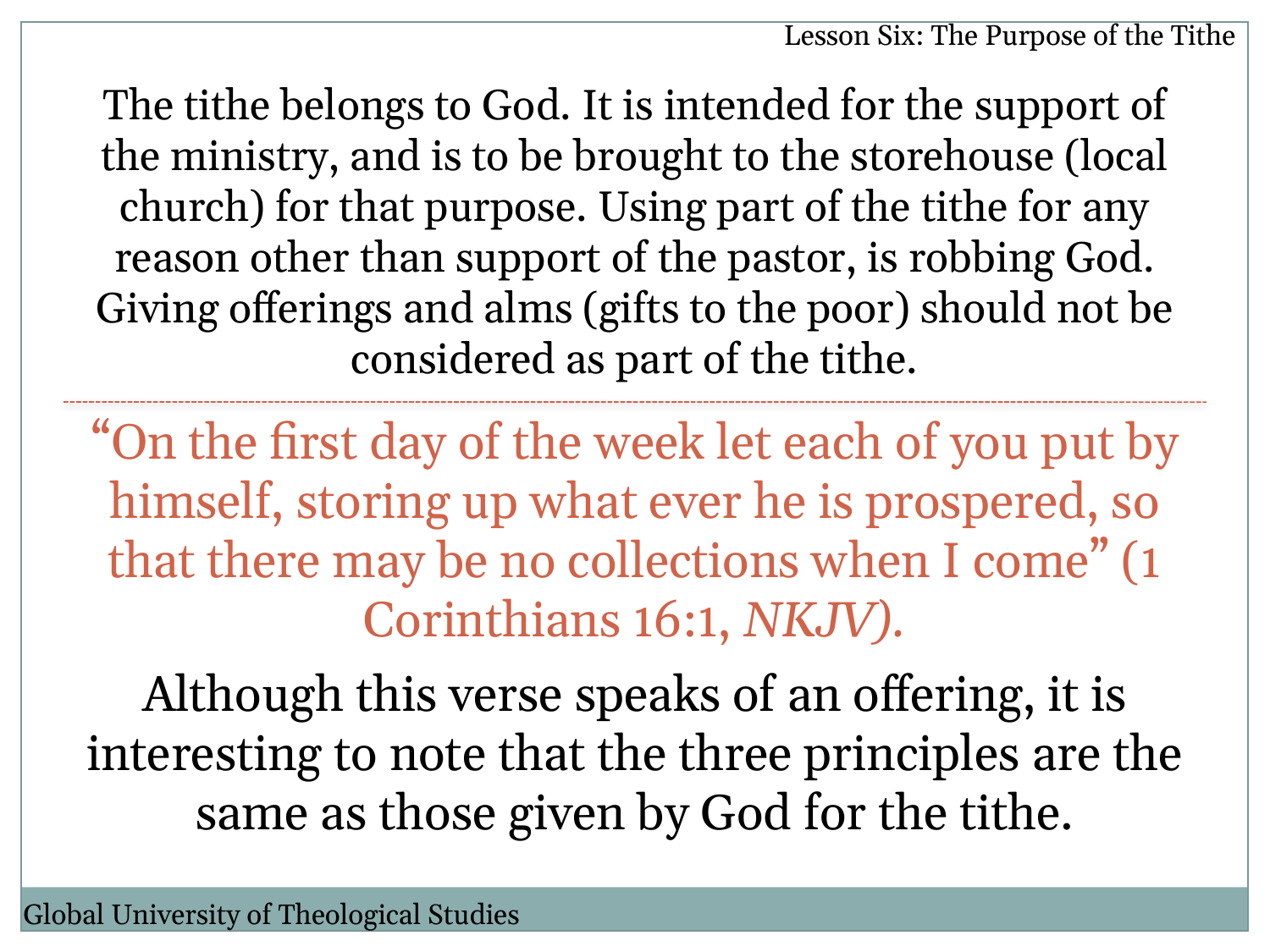

Lesson Six: The Purpose of the Tithe
The tithe belongs to God. It is intended for the support of the ministry, and is to be brought to the storehouse (local church) for that purpose. Using part of the tithe for any reason other than support of the pastor, is robbing God. Giving offerings and alms (gifts to the poor) should not be considered as part of the tithe.
“On the first day of the week let each of you put by himself, storing up what ever he is prospered, so that there may be no collections when I come” (1 Corinthians 16:1, NKJV).
Although this verse speaks of an offering, it is interesting to note that the three principles are the same as those given by God for the tithe.
Global University of Theological Studies